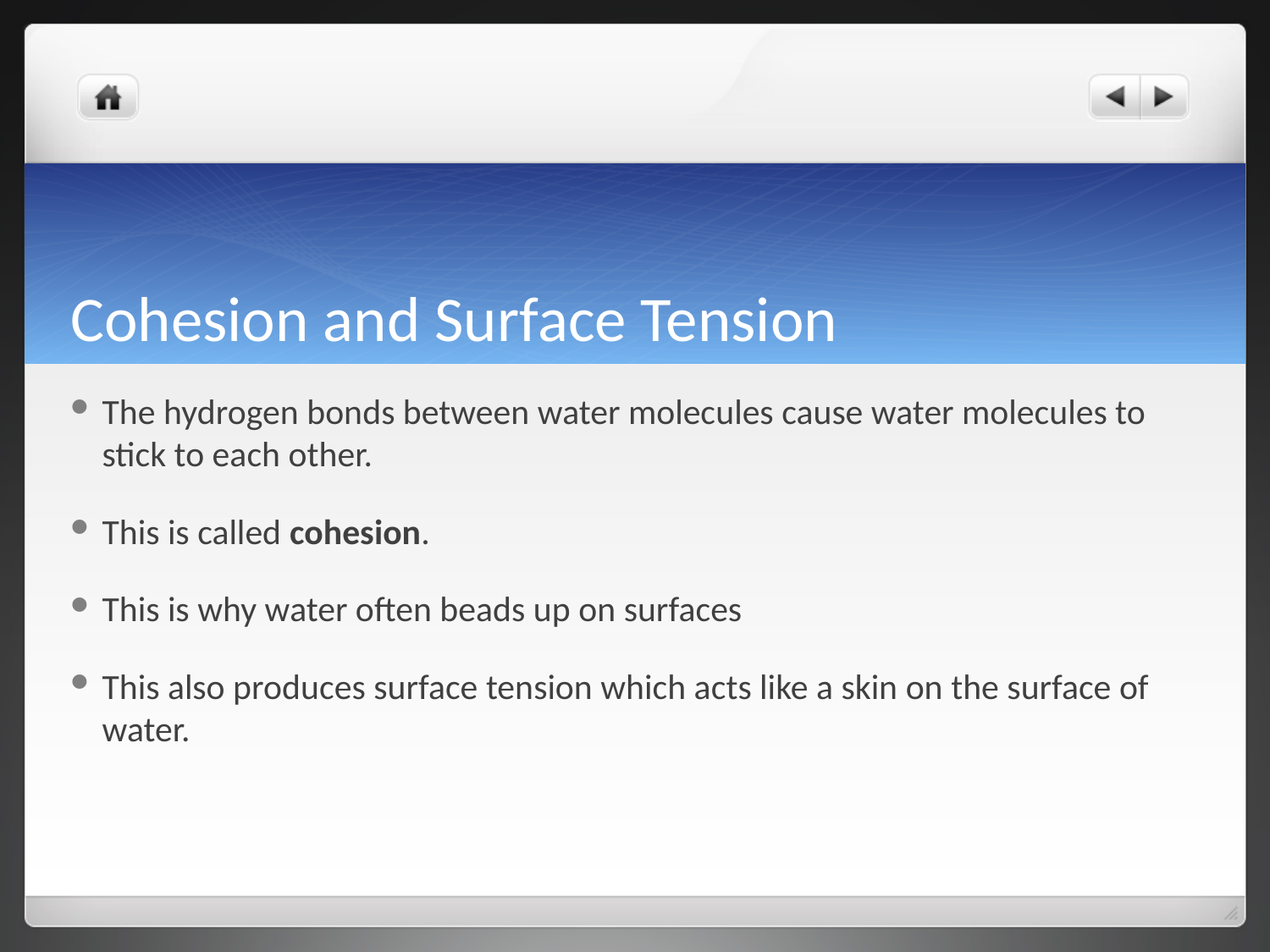

# Cohesion and Surface Tension
The hydrogen bonds between water molecules cause water molecules to stick to each other.
This is called cohesion.
This is why water often beads up on surfaces
This also produces surface tension which acts like a skin on the surface of water.